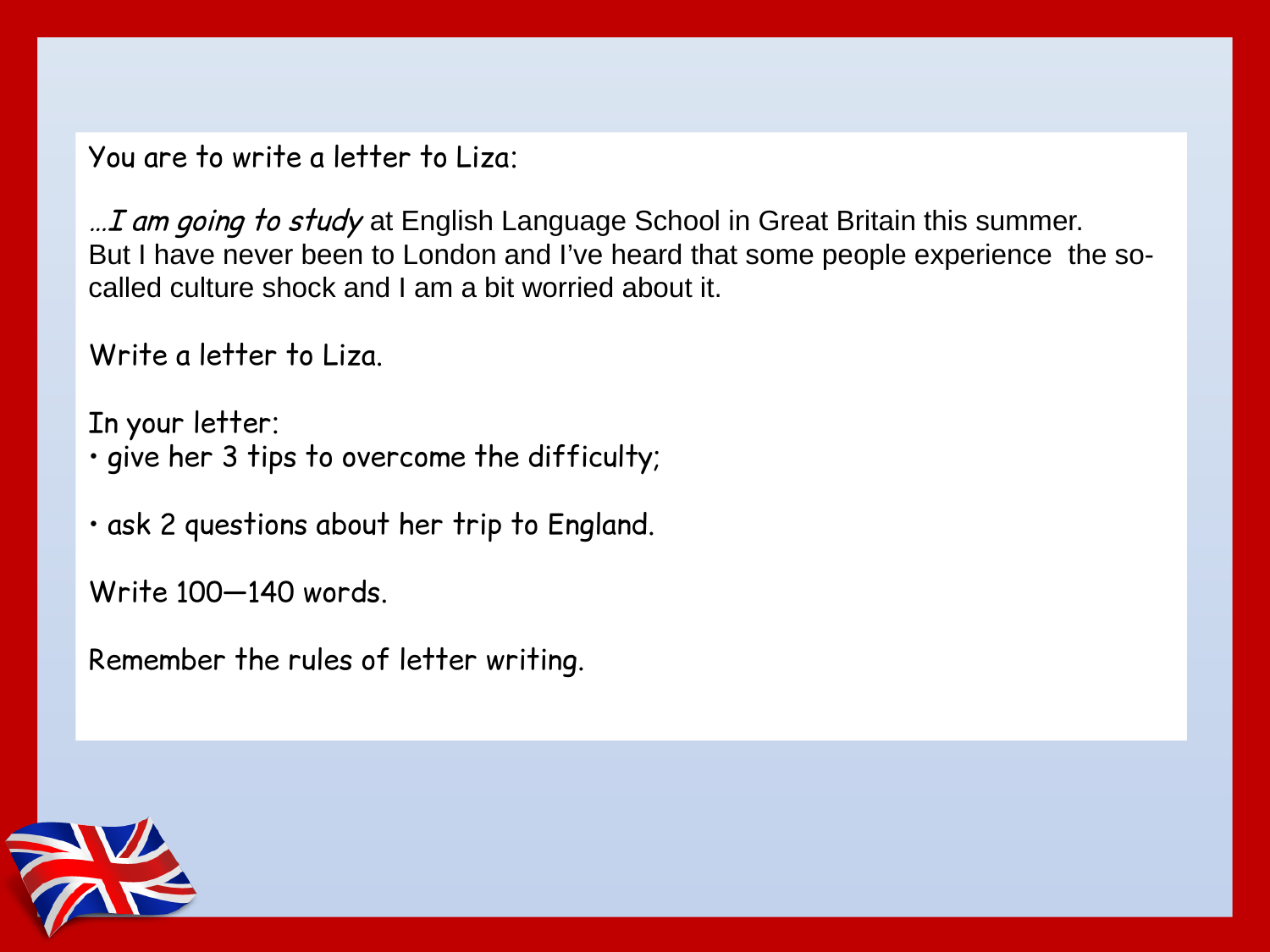

#
You are to write a letter to Liza:

…I am going to study at English Language School in Great Britain this summer.
But I have never been to London and I’ve heard that some people experience  the so-called culture shock and I am a bit worried about it.

Write a letter to Liza.
In your letter:
• give her 3 tips to overcome the difficulty;
• ask 2 questions about her trip to England.
Write 100—140 words.
Remember the rules of letter writing.